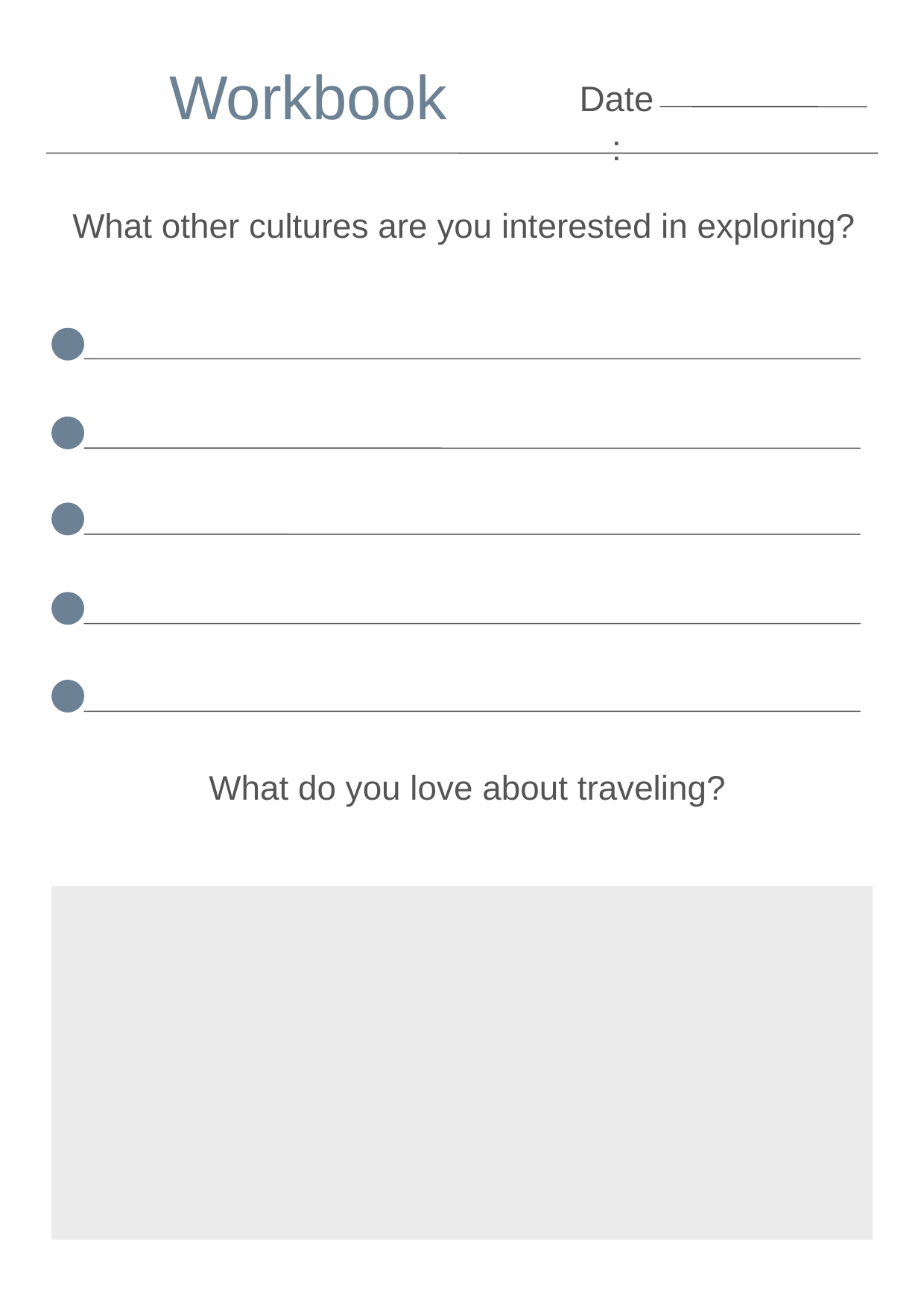

Workbook
Date:

What other cultures are you interested in exploring?

What do you love about traveling?